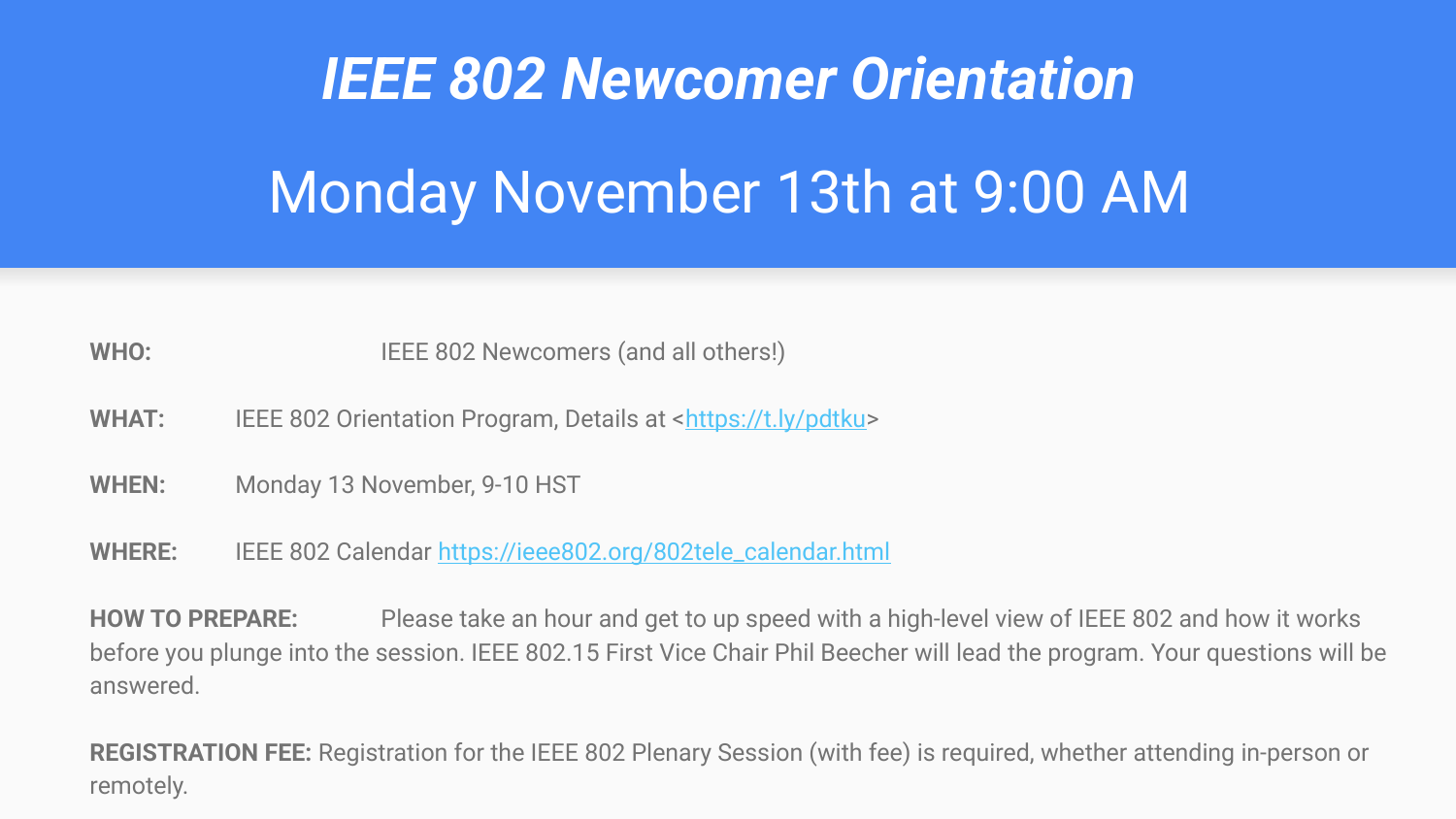

# IEEE 802 Newcomer Orientation

Monday November 13th at 9:00 AM

WHO:		IEEE 802 Newcomers (and all others!)

WHAT: 	IEEE 802 Orientation Program, Details at <https://t.ly/pdtku>

WHEN: 	Monday 13 November, 9-10 HST

WHERE: 	IEEE 802 Calendar https://ieee802.org/802tele_calendar.html

HOW TO PREPARE:	Please take an hour and get to up speed with a high-level view of IEEE 802 and how it works before you plunge into the session. IEEE 802.15 First Vice Chair Phil Beecher will lead the program. Your questions will be answered.

REGISTRATION FEE: Registration for the IEEE 802 Plenary Session (with fee) is required, whether attending in-person or remotely.